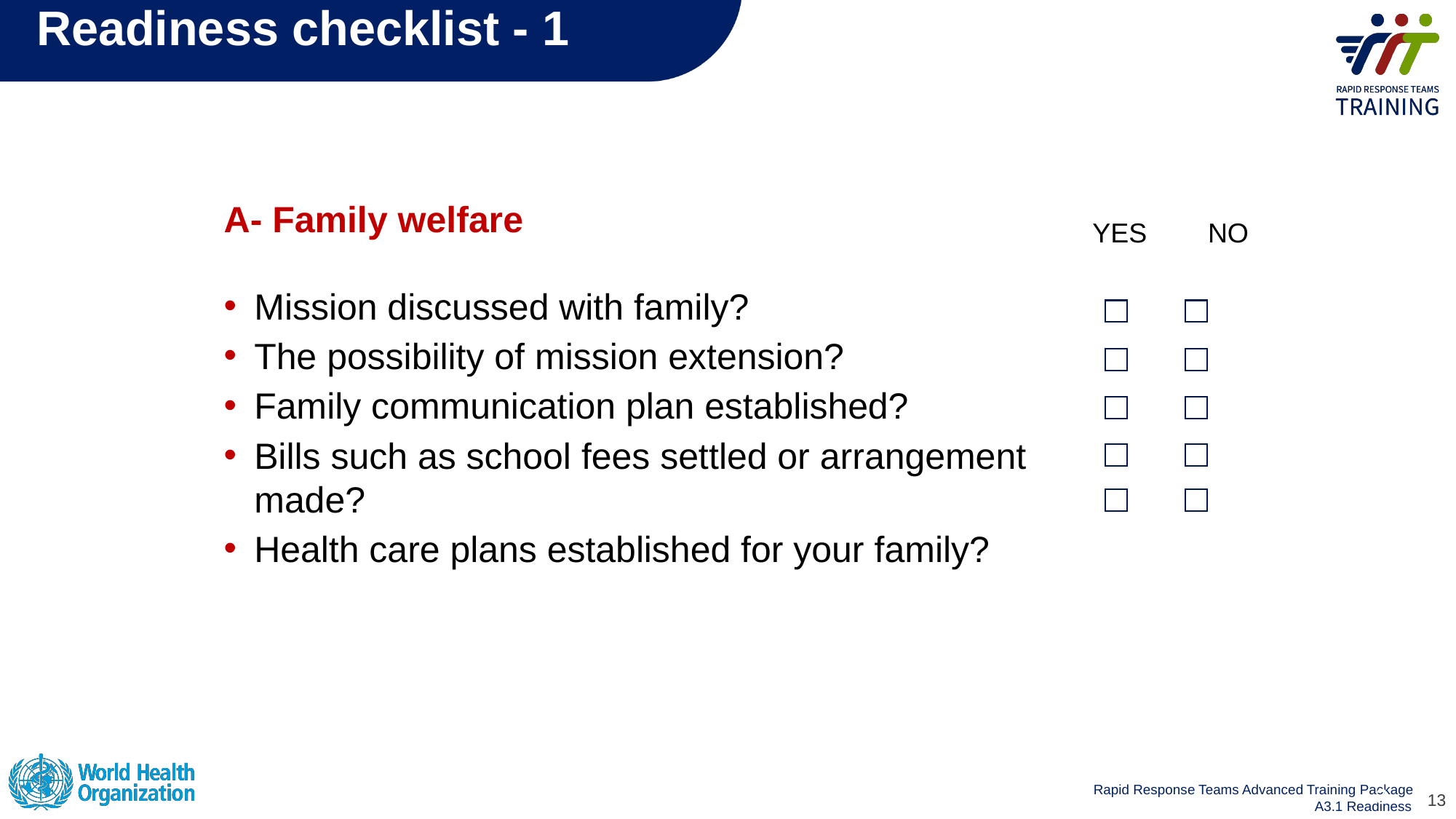

# Readiness checklist - 1
A- Family welfare

Mission discussed with family?
The possibility of mission extension?
Family communication plan established?
Bills such as school fees settled or arrangement made?
Health care plans established for your family?
YES        NO

13